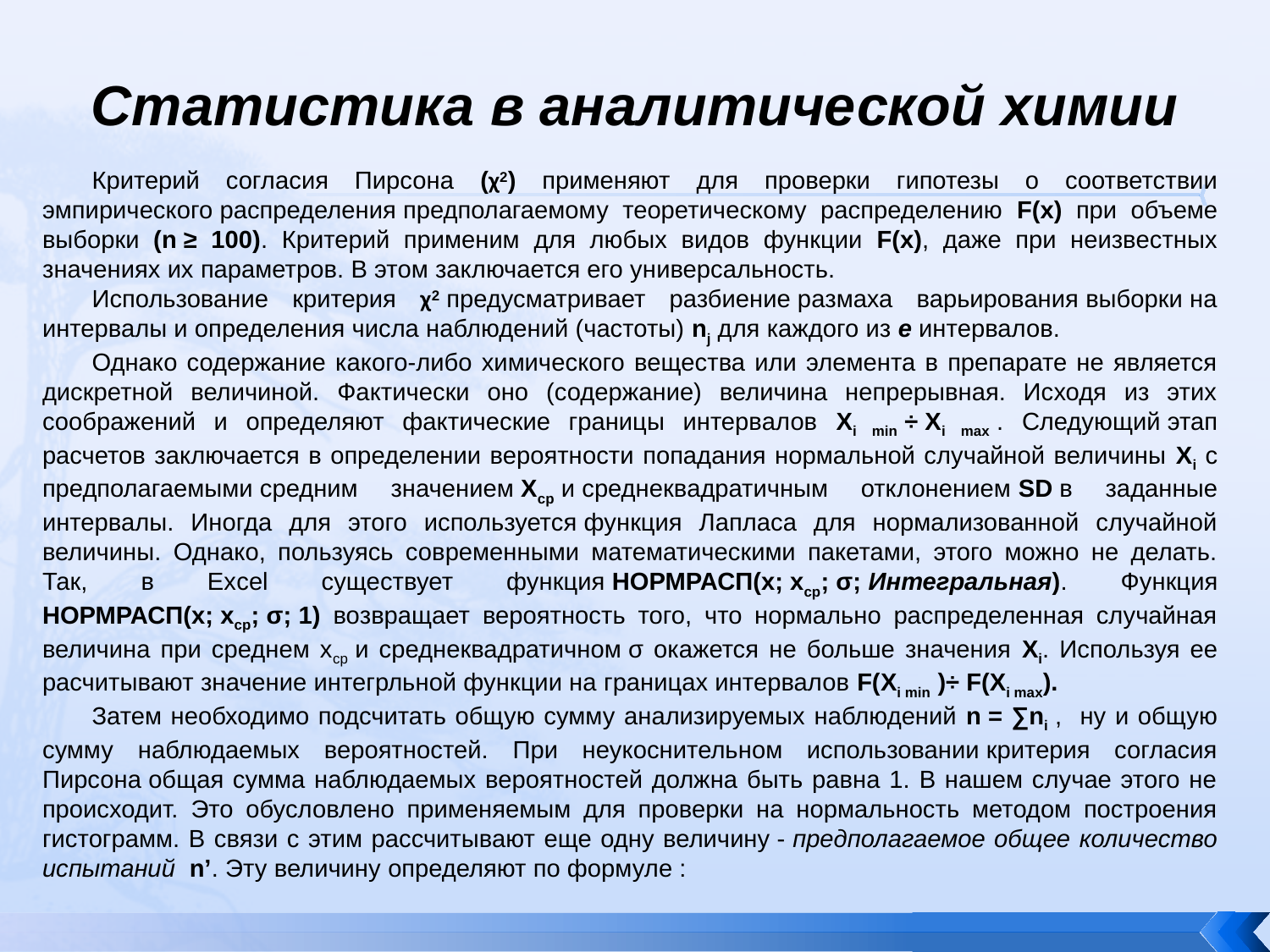

# Статистика в аналитической химии
Критерий согласия Пирсона (χ2) применяют для проверки гипотезы о соответствии эмпирического распределения предполагаемому теоретическому распределению F(x) при объеме выборки (n ≥ 100). Критерий применим для любых видов функции F(x), даже при неизвестных значениях их параметров. В этом заключается его универсальность.
Использование критерия χ2 предусматривает разбиение размаха варьирования выборки на интервалы и определения числа наблюдений (частоты) nj для каждого из e интервалов.
Однако содержание какого-либо химического вещества или элемента в препарате не является дискретной величиной. Фактически оно (содержание) величина непрерывная. Исходя из этих соображений и определяют фактические границы интервалов Хi min ÷ Хi max . Следующий этап расчетов заключается в определении вероятности попадания нормальной случайной величины Хi с предполагаемыми средним значением Xср и среднеквадратичным отклонением SD в заданные интервалы. Иногда для этого используется функция Лапласа для нормализованной случайной величины. Однако, пользуясь современными математическими пакетами, этого можно не делать. Так, в Excel существует функция НОРМРАСП(x; xср; σ; Интегральная). Функция НОРМРАСП(x; xср; σ; 1) возвращает вероятность того, что нормально распределенная случайная величина при среднем xср и среднеквадратичном σ окажется не больше значения Хi. Используя ее расчитывают значение интегрльной функции на границах интервалов F(Хi min )÷ F(Хi max).
Затем необходимо подсчитать общую сумму анализируемых наблюдений n = ∑ni ,  ну и общую сумму наблюдаемых вероятностей. При неукоснительном использовании критерия согласия Пирсона общая сумма наблюдаемых вероятностей должна быть равна 1. В нашем случае этого не происходит. Это обусловлено применяемым для проверки на нормальность методом построения гистограмм. В связи с этим рассчитывают еще одну величину - предполагаемое общее количество испытаний  n’. Эту величину определяют по формуле :